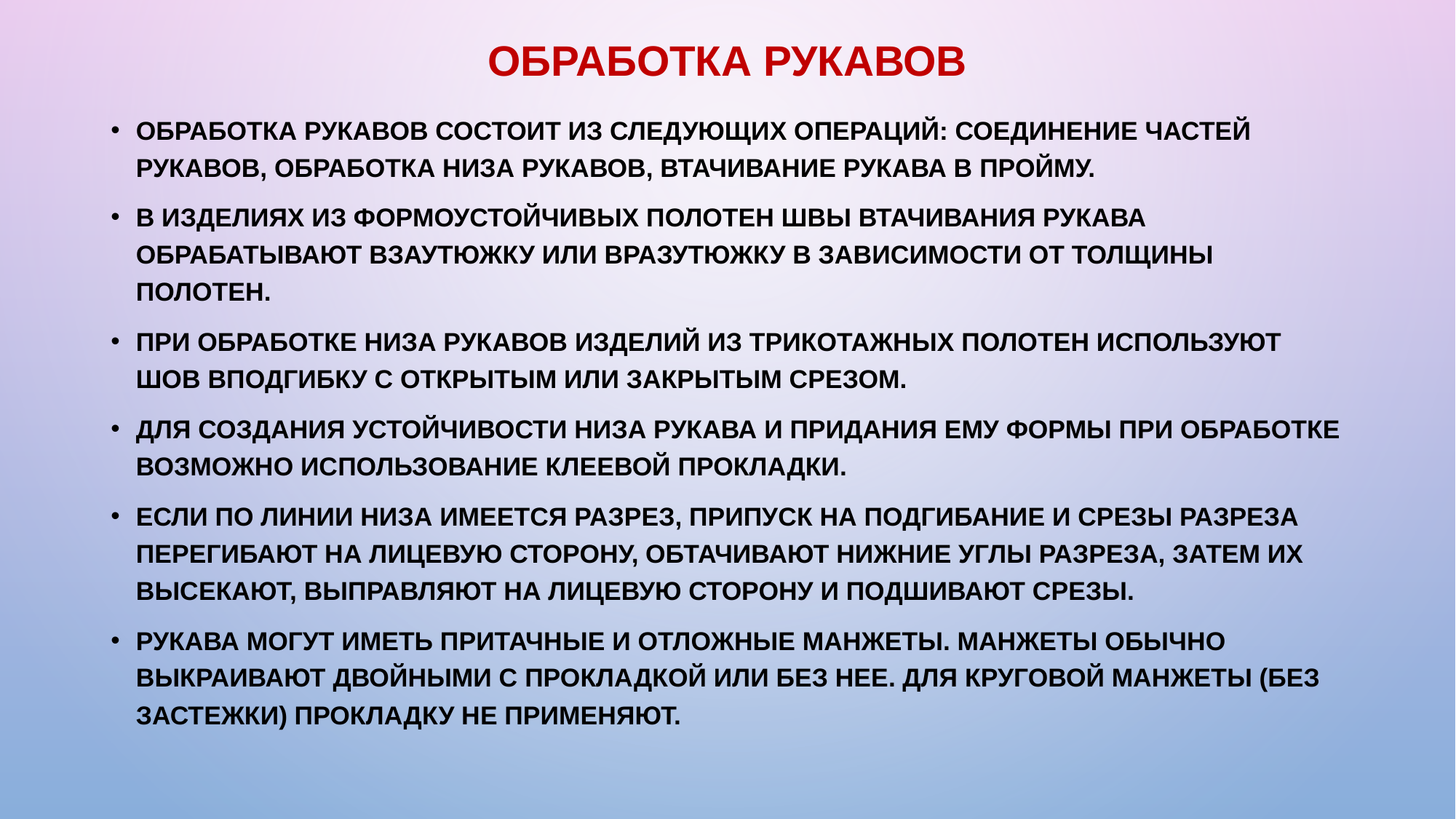

# Обработка рукавов
Обработка рукавов состоит из следующих операций: соединение частей рукавов, обработка низа рукавов, втачивание рукава в пройму.
В изделиях из формоустойчивых полотен швы втачивания рукава обрабатывают взаутюжку или вразутюжку в зависимости от толщины полотен.
При обработке низа рукавов изделий из трикотажных полотен используют шов вподгибку с открытым или закрытым срезом.
Для создания устойчивости низа рукава и придания ему формы при обработке возможно использование клеевой прокладки.
Если по линии низа имеется разрез, припуск на подгибание и срезы разреза перегибают на лицевую сторону, обтачивают нижние углы разреза, затем их высекают, выправляют на лицевую сторону и подшивают срезы.
Рукава могут иметь притачные и отложные манжеты. Манжеты обычно выкраивают двойными с прокладкой или без нее. Для круговой манжеты (без застежки) прокладку не применяют.